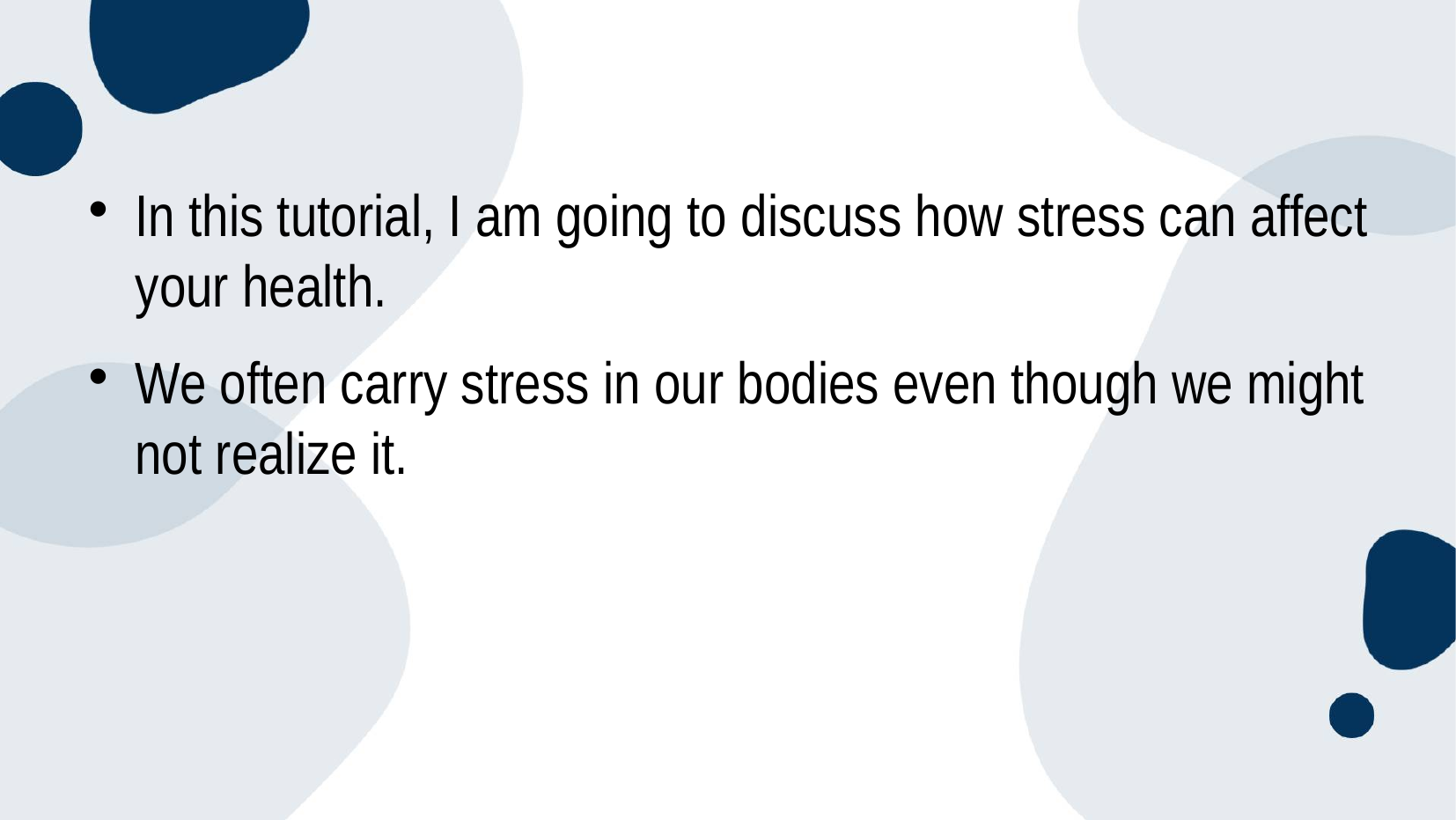

In this tutorial, I am going to discuss how stress can affect your health.
We often carry stress in our bodies even though we might not realize it.